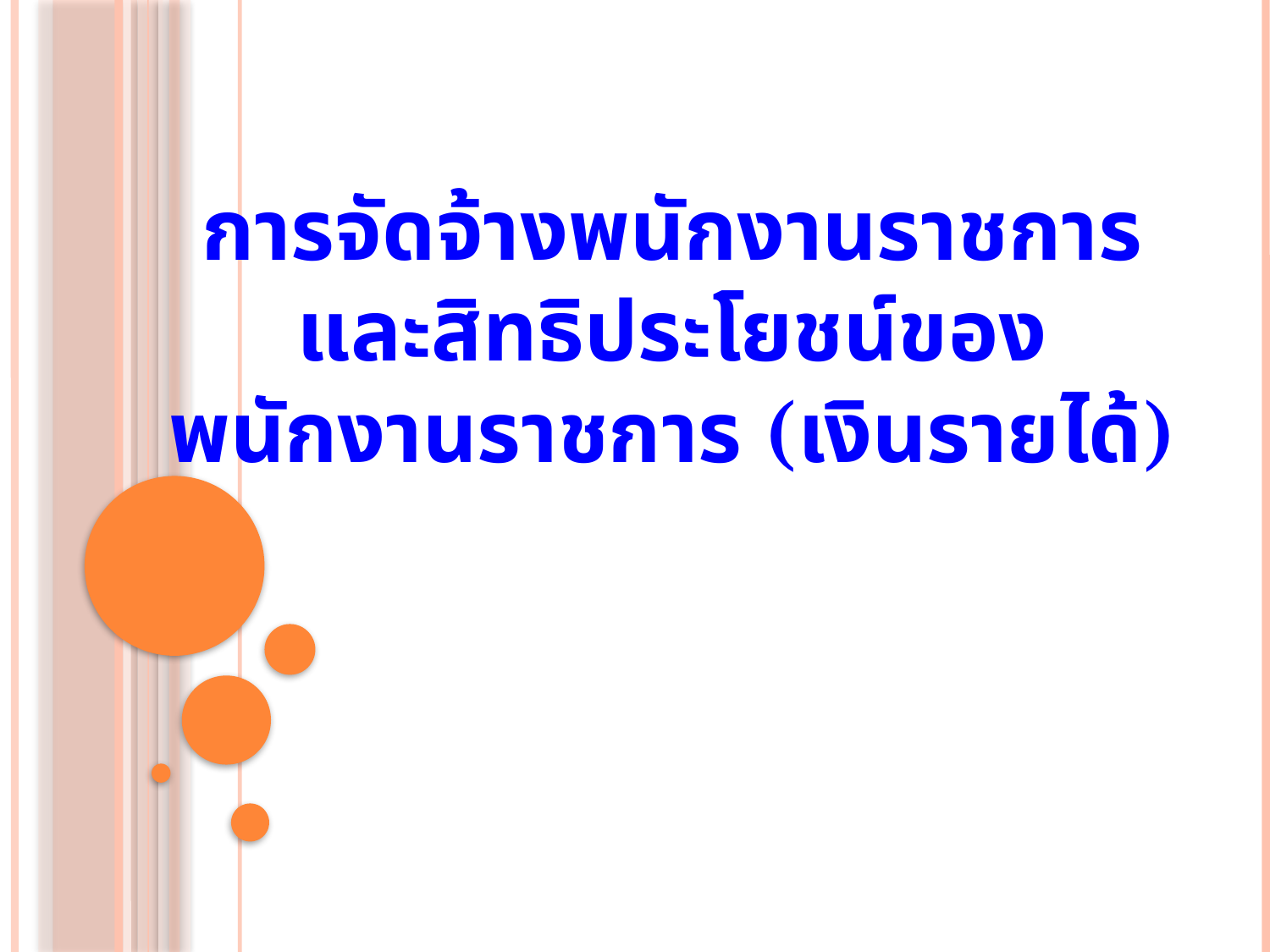

# การจัดจ้างพนักงานราชการ และสิทธิประโยชน์ของ พนักงานราชการ (เงินรายได้)